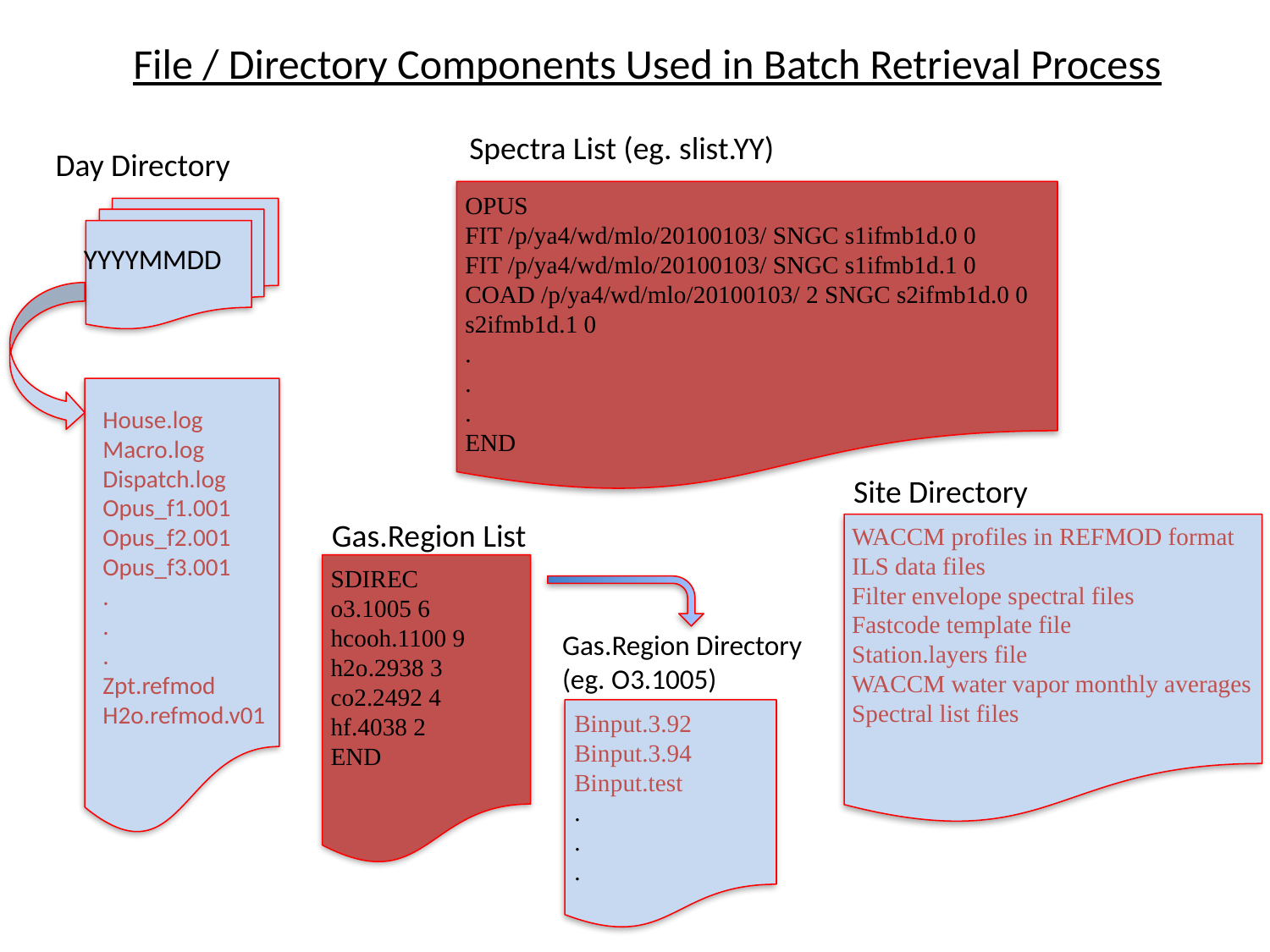

File / Directory Components Used in Batch Retrieval Process
Spectra List (eg. slist.YY)

OPUS
FIT /p/ya4/wd/mlo/20100103/ SNGC s1ifmb1d.0 0
FIT /p/ya4/wd/mlo/20100103/ SNGC s1ifmb1d.1 0
COAD /p/ya4/wd/mlo/20100103/ 2 SNGC s2ifmb1d.0 0 s2ifmb1d.1 0
.
.
.
END
Day Directory

YYYYMMDD

House.log
Macro.log
Dispatch.log
Opus_f1.001
Opus_f2.001
Opus_f3.001
.
.
.
Zpt.refmod
H2o.refmod.v01
Site Directory
WACCM profiles in REFMOD format
ILS data files
Filter envelope spectral files
Fastcode template file
Station.layers file
WACCM water vapor monthly averages
Spectral list files

Gas.Region List

SDIREC
o3.1005 6
hcooh.1100 9
h2o.2938 3
co2.2492 4
hf.4038 2
END

Gas.Region Directory
(eg. O3.1005)

Binput.3.92
Binput.3.94
Binput.test
.
.
.